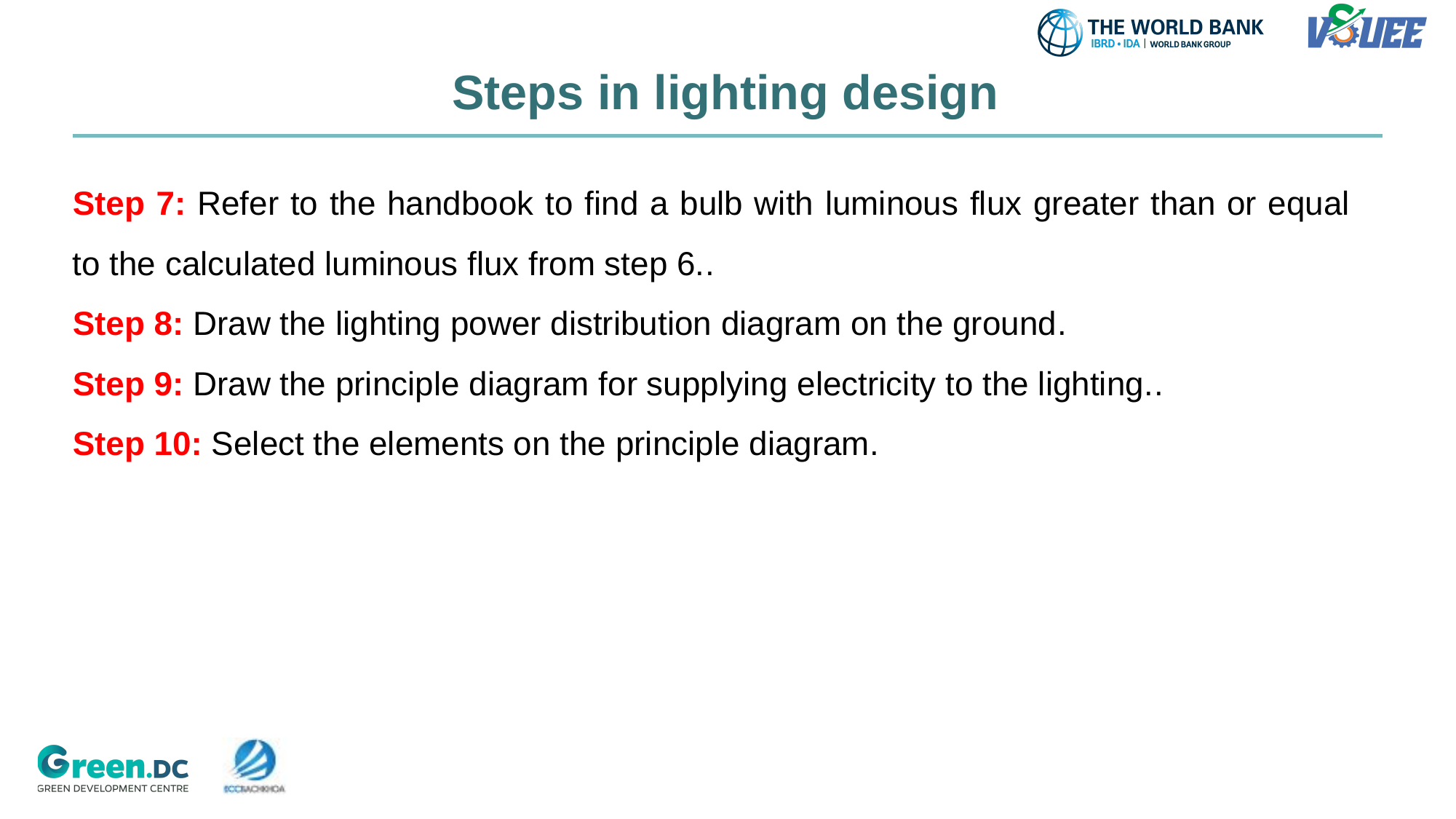

# Steps in lighting design
Step 7: Refer to the handbook to find a bulb with luminous flux greater than or equal to the calculated luminous flux from step 6..
Step 8: Draw the lighting power distribution diagram on the ground.
Step 9: Draw the principle diagram for supplying electricity to the lighting..
Step 10: Select the elements on the principle diagram.